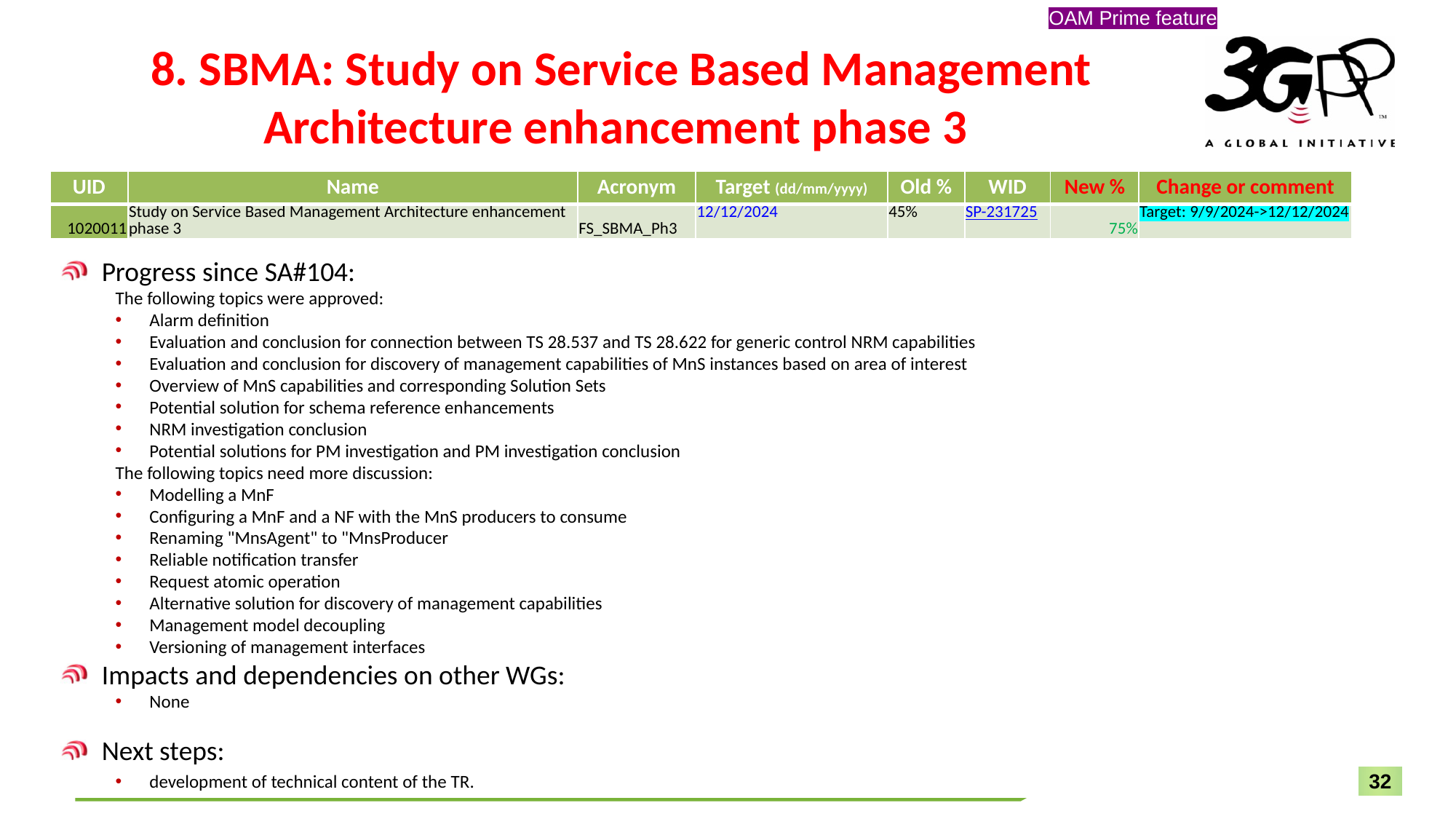

OAM Prime feature
# 8. SBMA: Study on Service Based Management Architecture enhancement phase 3
| UID | Name | Acronym | Target (dd/mm/yyyy) | Old % | WID | New % | Change or comment |
| --- | --- | --- | --- | --- | --- | --- | --- |
| 1020011 | Study on Service Based Management Architecture enhancement phase 3 | FS\_SBMA\_Ph3 | 12/12/2024 | 45% | SP-231725 | 75% | Target: 9/9/2024->12/12/2024 |
Progress since SA#104:
The following topics were approved:
Alarm definition
Evaluation and conclusion for connection between TS 28.537 and TS 28.622 for generic control NRM capabilities
Evaluation and conclusion for discovery of management capabilities of MnS instances based on area of interest
Overview of MnS capabilities and corresponding Solution Sets
Potential solution for schema reference enhancements
NRM investigation conclusion
Potential solutions for PM investigation and PM investigation conclusion
The following topics need more discussion:
Modelling a MnF
Configuring a MnF and a NF with the MnS producers to consume
Renaming "MnsAgent" to "MnsProducer
Reliable notification transfer
Request atomic operation
Alternative solution for discovery of management capabilities
Management model decoupling
Versioning of management interfaces
Impacts and dependencies on other WGs:
None

Next steps:
development of technical content of the TR.